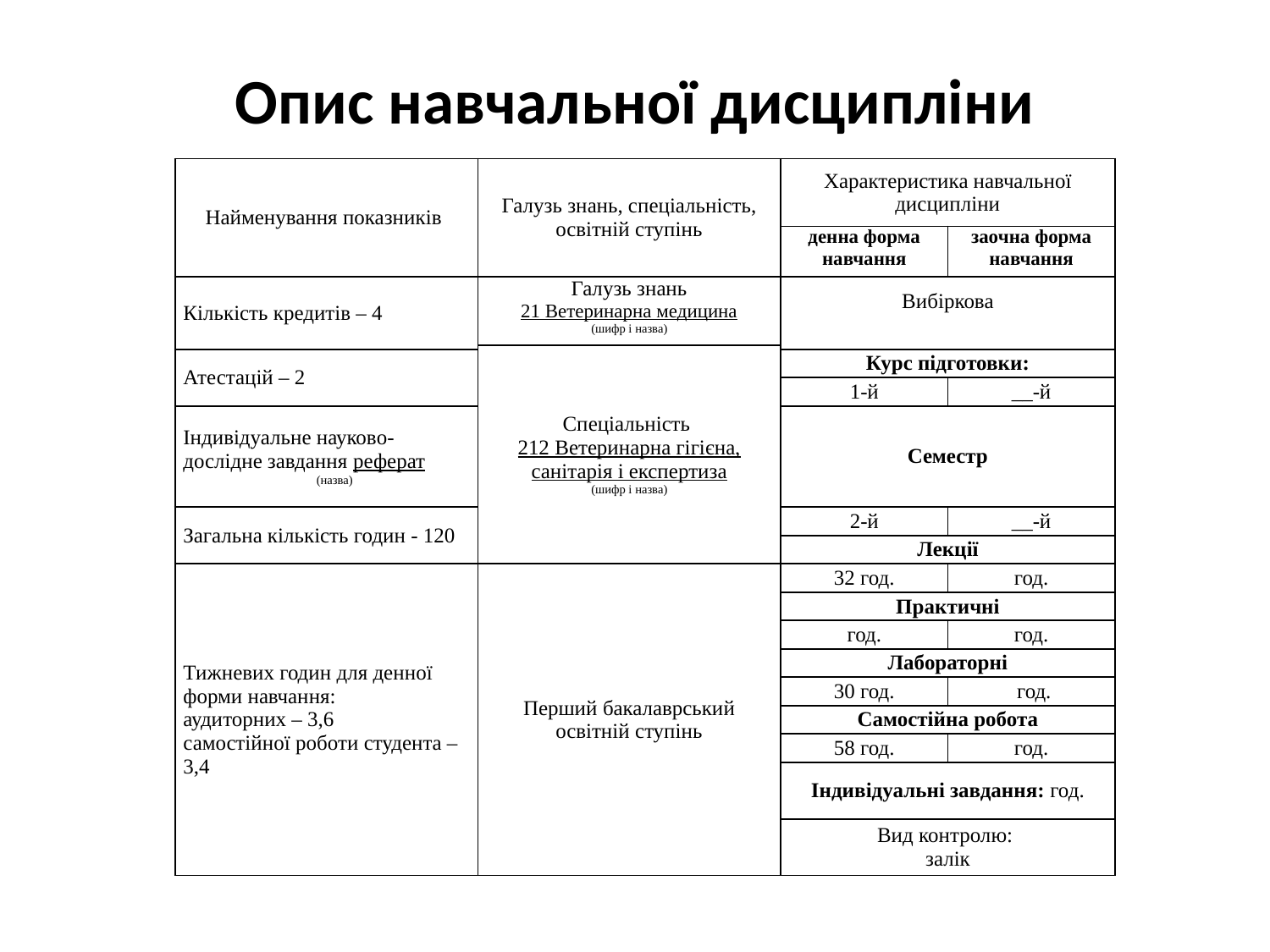

# Опис навчальної дисципліни
| Найменування показників | Галузь знань, спеціальність, освітній ступінь | Характеристика навчальної дисципліни |  |
| --- | --- | --- | --- |
|  |  | денна форма навчання | заочна форма навчання |
| Кількість кредитів – 4 | Галузь знань 21 Ветеринарна медицина (шифр і назва) | Вибіркова |  |
|  | Спеціальність 212 Ветеринарна гігієна, санітарія і експертиза (шифр і назва) |  |  |
| Атестацій – 2 |  | Курс підготовки: |  |
|  |  | 1-й | \_\_-й |
| Індивідуальне науково-дослідне завдання реферат (назва) |  | Семестр |  |
| Загальна кількість годин - 120 |  | 2-й | \_\_-й |
|  |  | Лекції |  |
| Тижневих годин для денної форми навчання: аудиторних – 3,6 самостійної роботи студента – 3,4 | Перший бакалаврський освітній ступінь | 32 год. | год. |
|  |  | Практичні |  |
|  |  | год. | год. |
|  |  | Лабораторні |  |
|  |  | 30 год. | год. |
|  |  | Самостійна робота |  |
|  |  | 58 год. | год. |
|  |  | Індивідуальні завдання: год. |  |
|  |  | Вид контролю: залік |  |